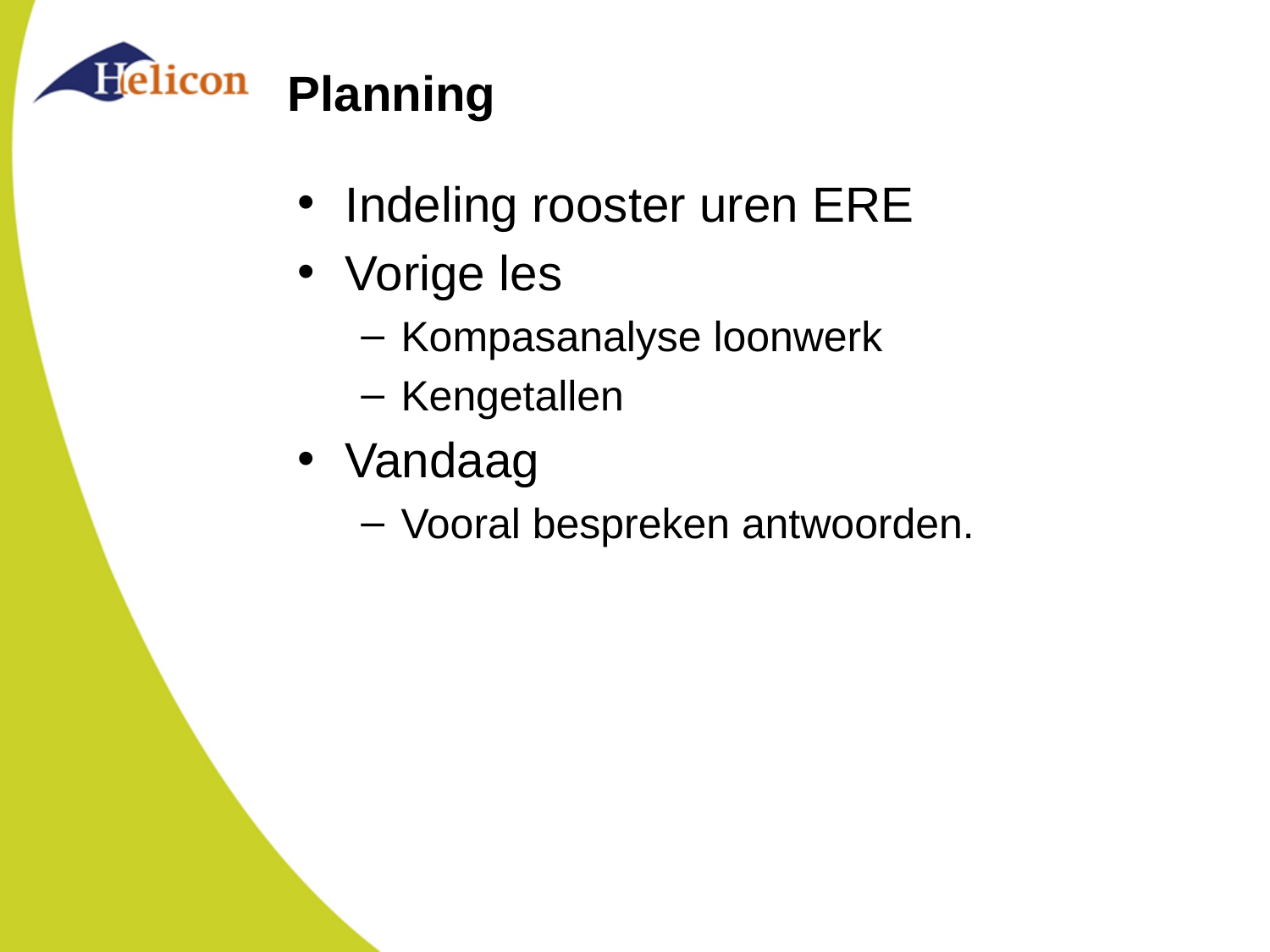

# Planning
Indeling rooster uren ERE
Vorige les
Kompasanalyse loonwerk
Kengetallen
Vandaag
Vooral bespreken antwoorden.